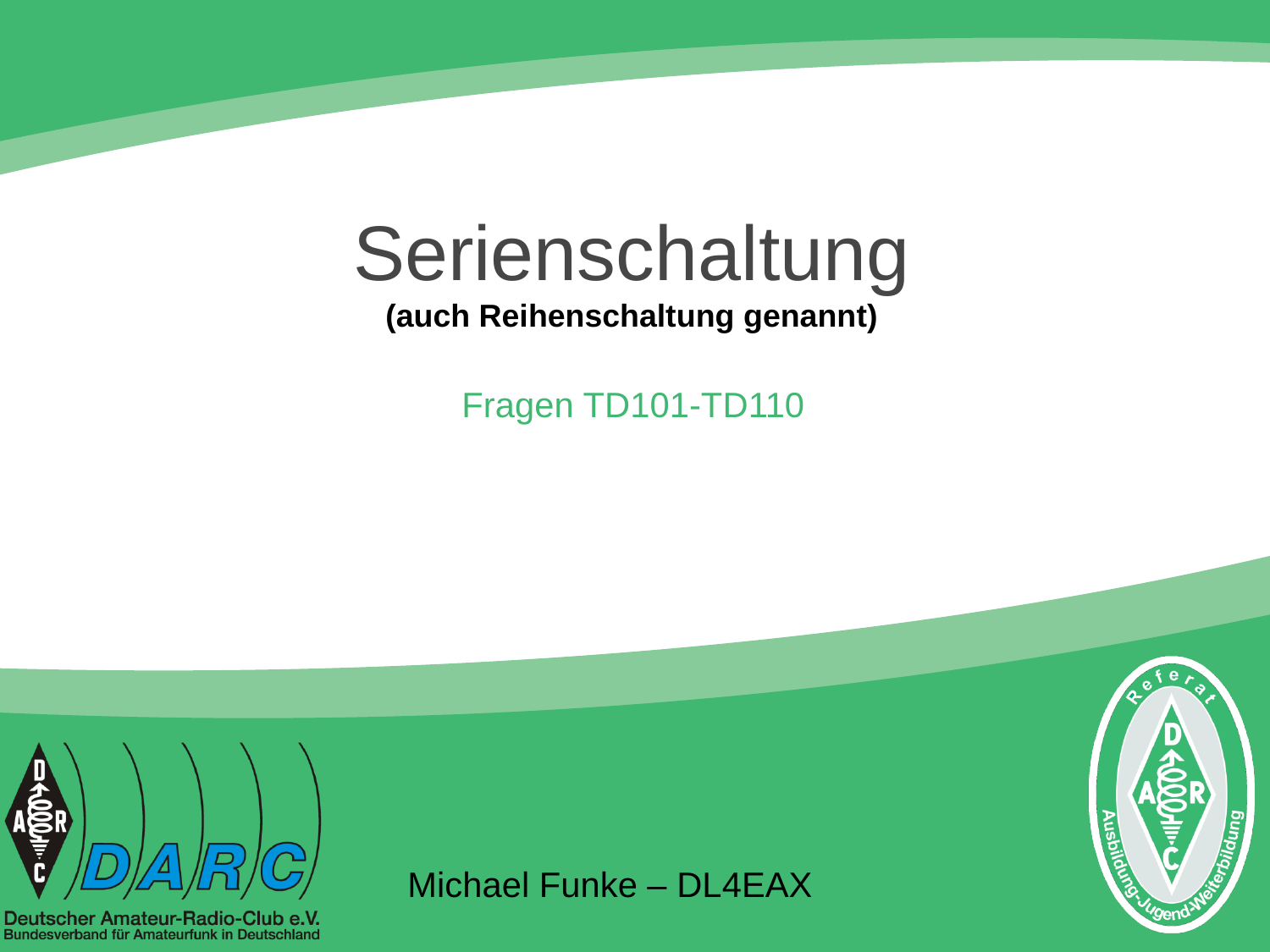

# Serienschaltung (auch Reihenschaltung genannt)
Fragen TD101-TD110
Michael Funke – DL4EAX